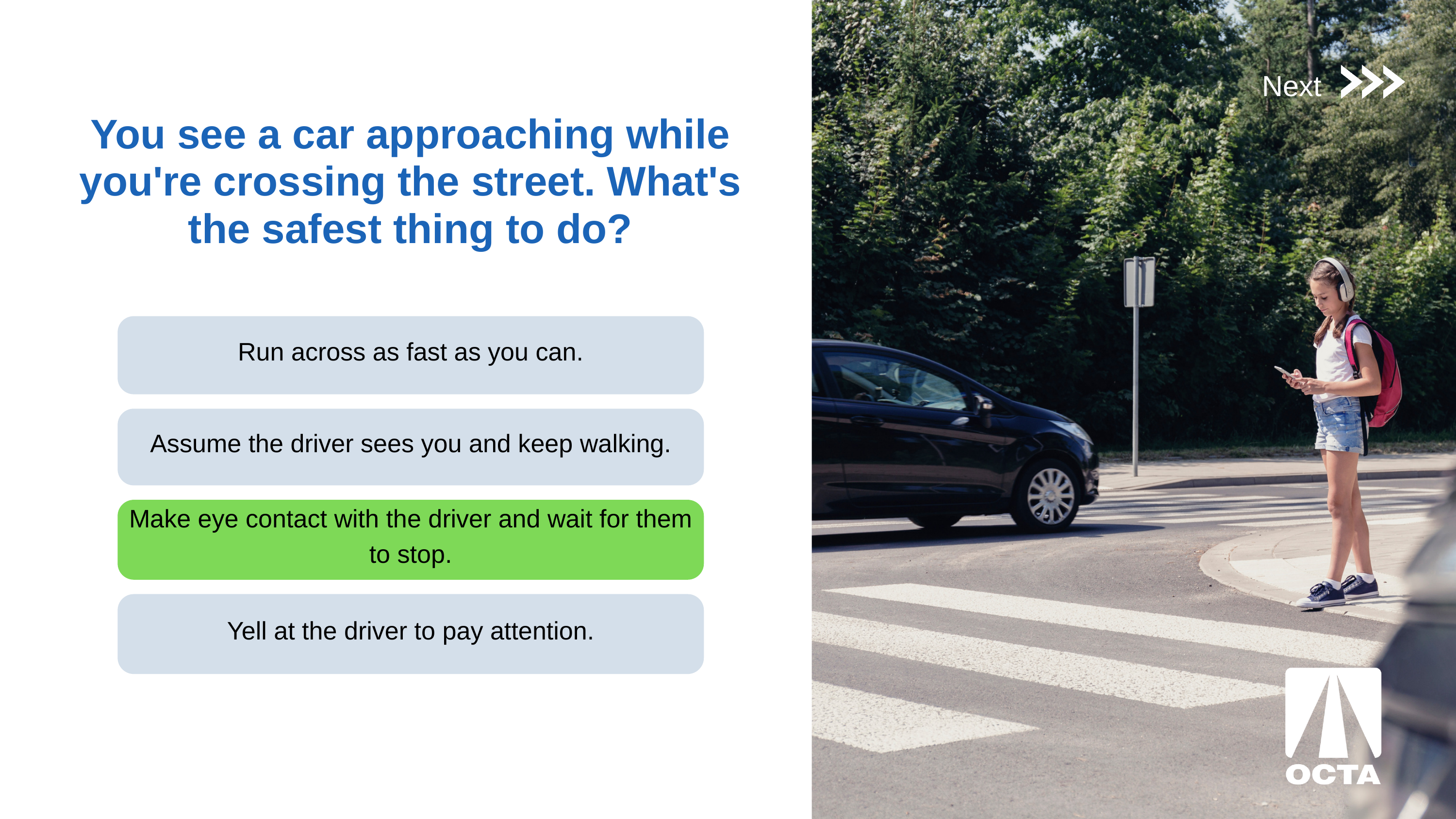

Next
You see a car approaching while you're crossing the street. What's the safest thing to do?

Run across as fast as you can.

Assume the driver sees you and keep walking.

Make eye contact with the driver and wait for them to stop.

Yell at the driver to pay attention.